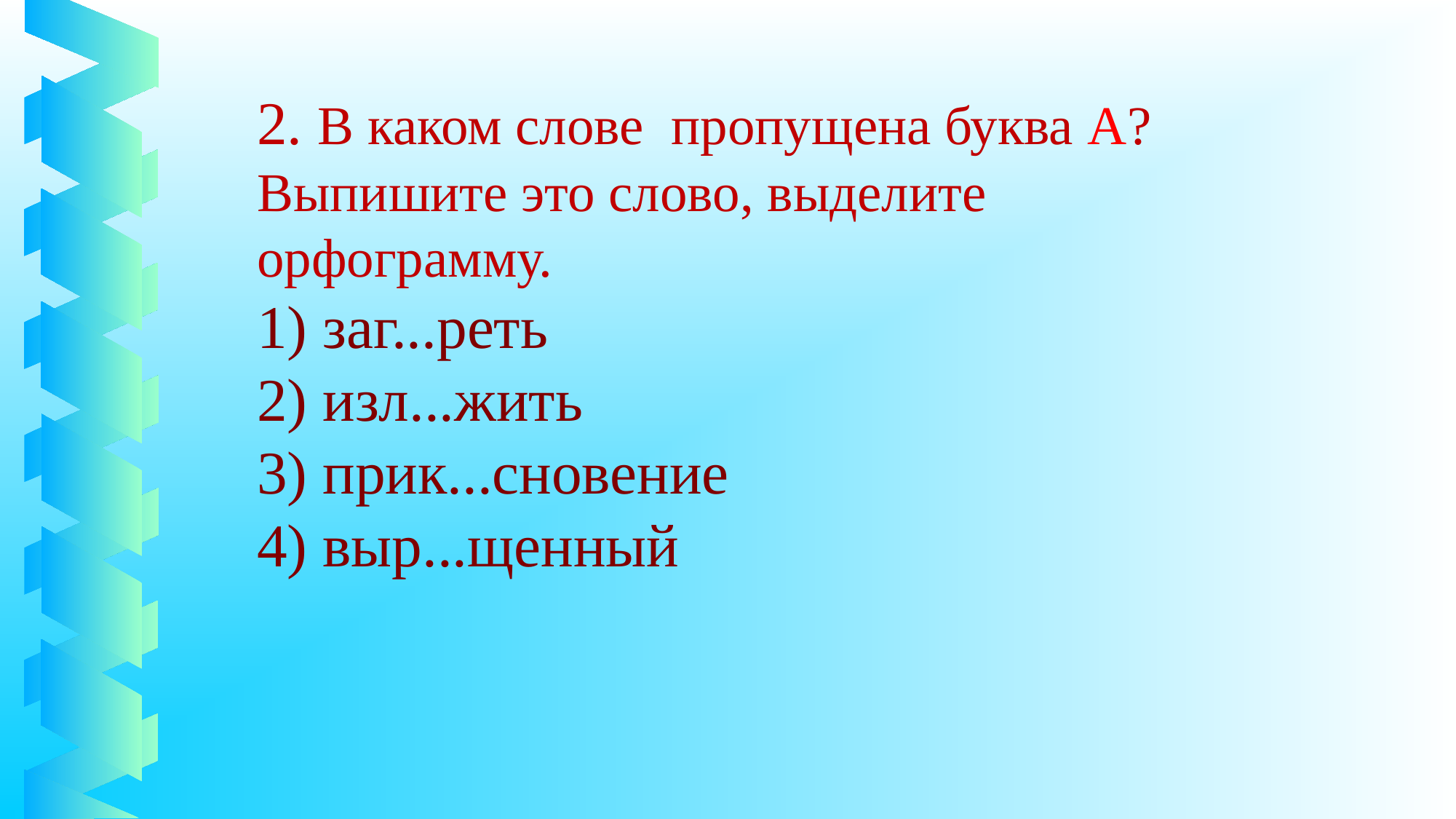

2. В каком слове  пропущена буква А? Выпишите это слово, выделите орфограмму.
1) заг...реть
2) изл...жить
3) прик...сновение
4) выр...щенный